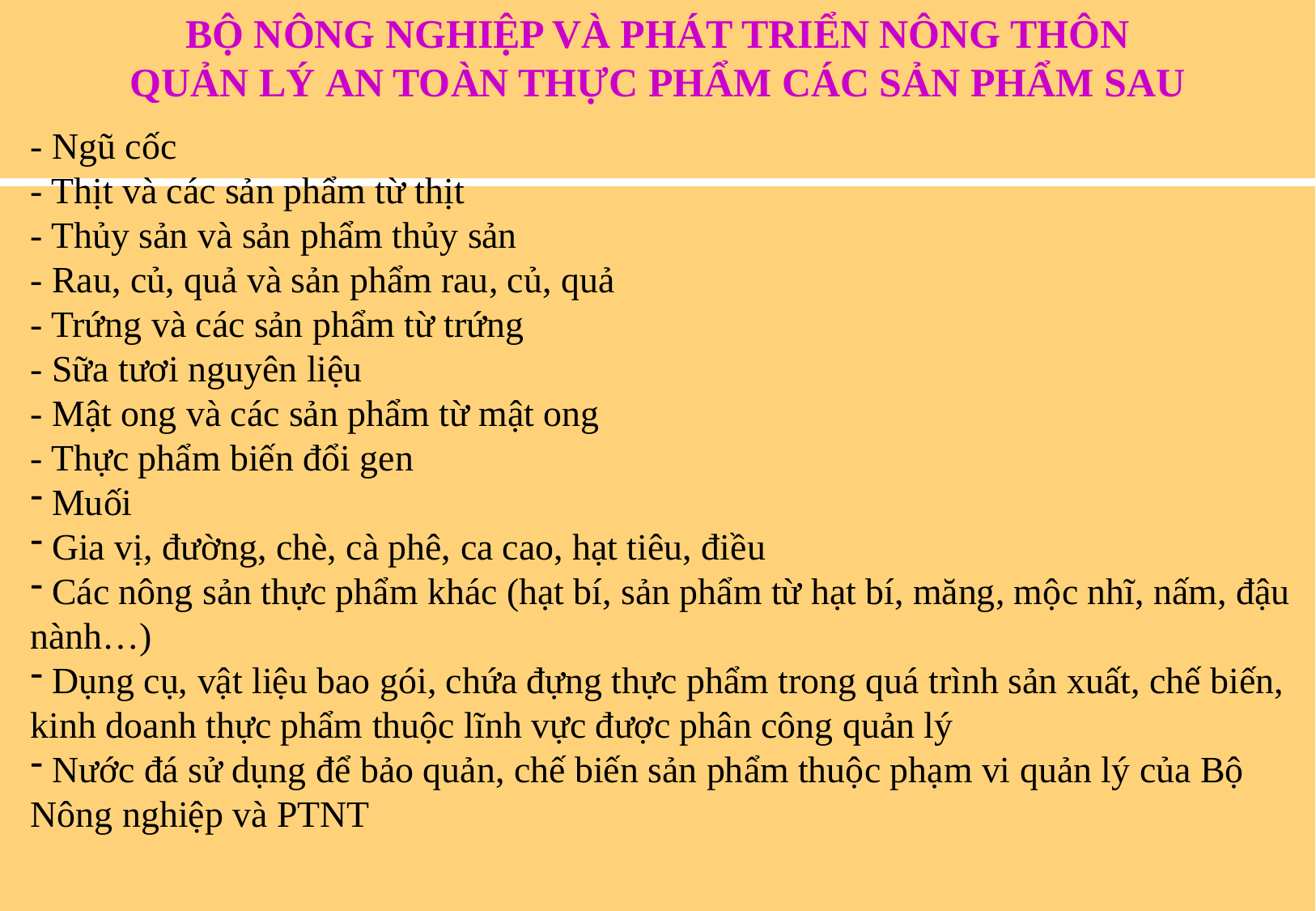

BỘ NÔNG NGHIỆP VÀ PHÁT TRIỂN NÔNG THÔN
QUẢN LÝ AN TOÀN THỰC PHẨM CÁC SẢN PHẨM SAU
- Ngũ cốc
- Thịt và các sản phẩm từ thịt
- Thủy sản và sản phẩm thủy sản
- Rau, củ, quả và sản phẩm rau, củ, quả
- Trứng và các sản phẩm từ trứng
- Sữa tươi nguyên liệu
- Mật ong và các sản phẩm từ mật ong
- Thực phẩm biến đổi gen
 Muối
 Gia vị, đường, chè, cà phê, ca cao, hạt tiêu, điều
 Các nông sản thực phẩm khác (hạt bí, sản phẩm từ hạt bí, măng, mộc nhĩ, nấm, đậu nành…)
 Dụng cụ, vật liệu bao gói, chứa đựng thực phẩm trong quá trình sản xuất, chế biến, kinh doanh thực phẩm thuộc lĩnh vực được phân công quản lý
 Nước đá sử dụng để bảo quản, chế biến sản phẩm thuộc phạm vi quản lý của Bộ Nông nghiệp và PTNT